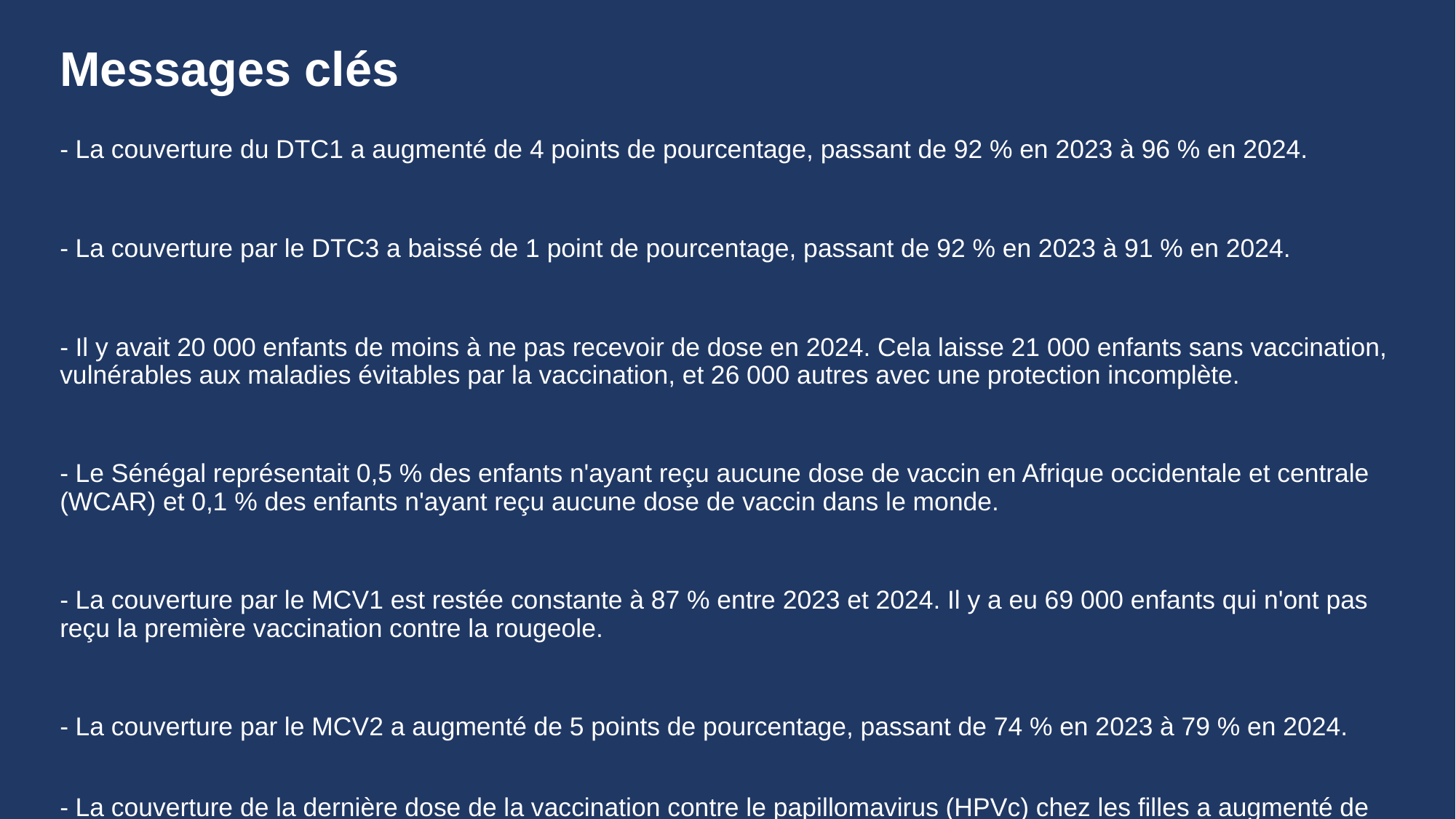

# Messages clés
- La couverture du DTC1 a augmenté de 4 points de pourcentage, passant de 92 % en 2023 à 96 % en 2024.

- La couverture par le DTC3 a baissé de 1 point de pourcentage, passant de 92 % en 2023 à 91 % en 2024.

- Il y avait 20 000 enfants de moins à ne pas recevoir de dose en 2024. Cela laisse 21 000 enfants sans vaccination, vulnérables aux maladies évitables par la vaccination, et 26 000 autres avec une protection incomplète.

- Le Sénégal représentait 0,5 % des enfants n'ayant reçu aucune dose de vaccin en Afrique occidentale et centrale (WCAR) et 0,1 % des enfants n'ayant reçu aucune dose de vaccin dans le monde.

- La couverture par le MCV1 est restée constante à 87 % entre 2023 et 2024. Il y a eu 69 000 enfants qui n'ont pas reçu la première vaccination contre la rougeole.

- La couverture par le MCV2 a augmenté de 5 points de pourcentage, passant de 74 % en 2023 à 79 % en 2024.

- La couverture de la dernière dose de la vaccination contre le papillomavirus (HPVc) chez les filles a augmenté de 39% à 51% en 2024 en raison de l'amélioration des performances du programme.